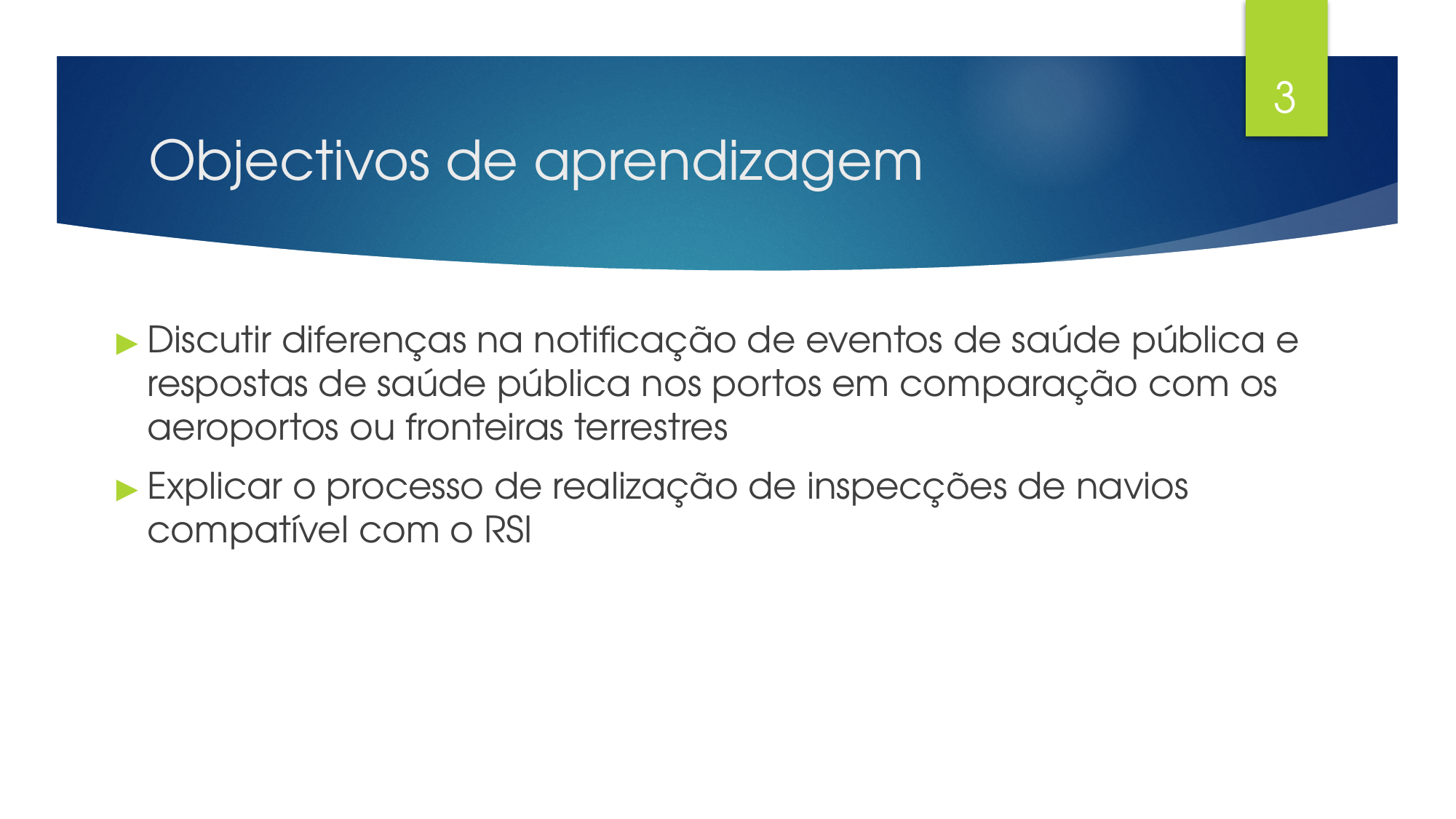

3
# Objectivos de aprendizagem
Discutir diferenças na notificação de eventos de saúde pública e respostas de saúde pública nos portos em comparação com os aeroportos ou fronteiras terrestres
Explicar o processo de realização de inspecções de navios compatível com o RSI